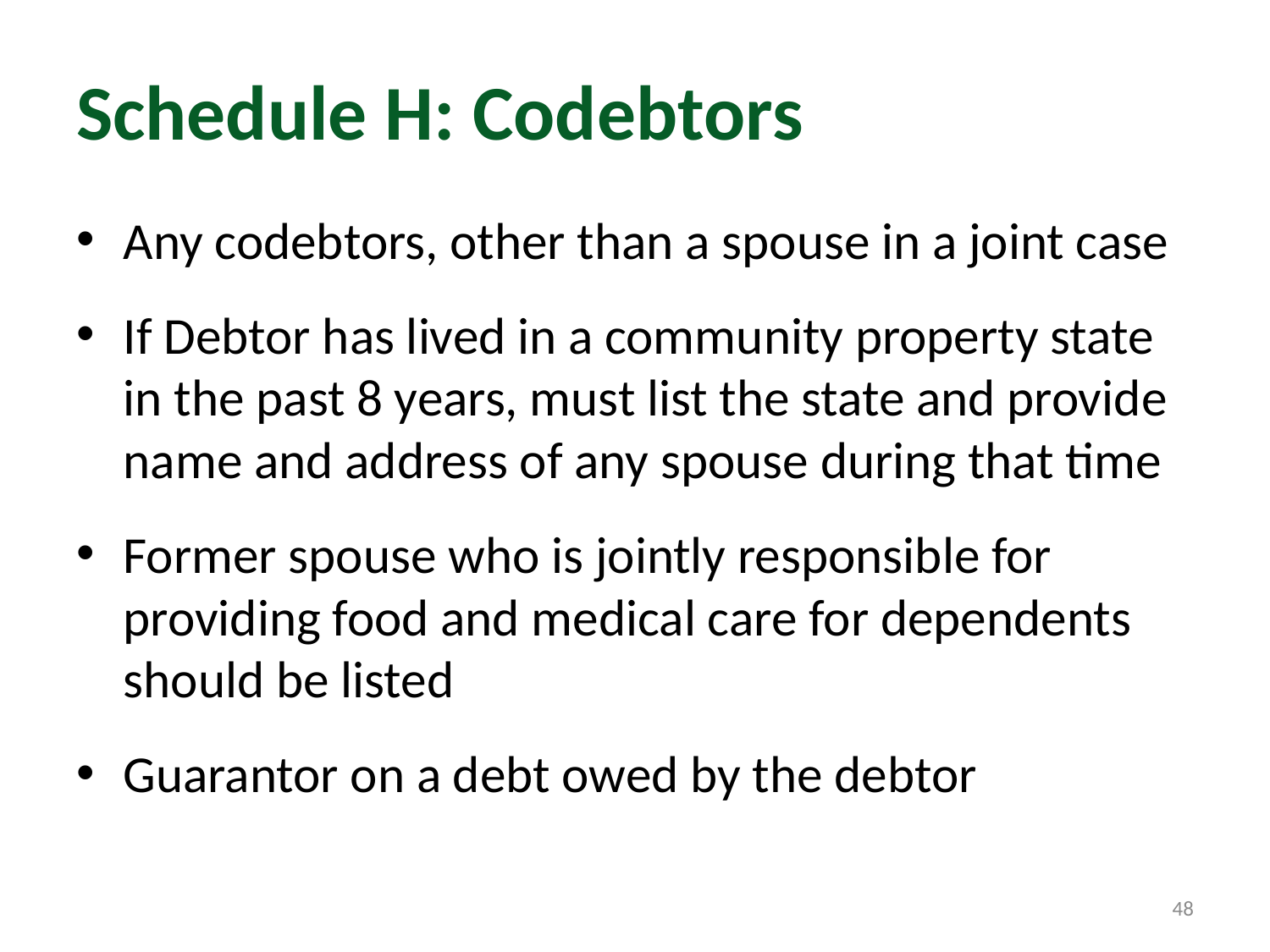

# Schedule H: Codebtors
Any codebtors, other than a spouse in a joint case
If Debtor has lived in a community property state in the past 8 years, must list the state and provide name and address of any spouse during that time
Former spouse who is jointly responsible for providing food and medical care for dependents should be listed
Guarantor on a debt owed by the debtor
48